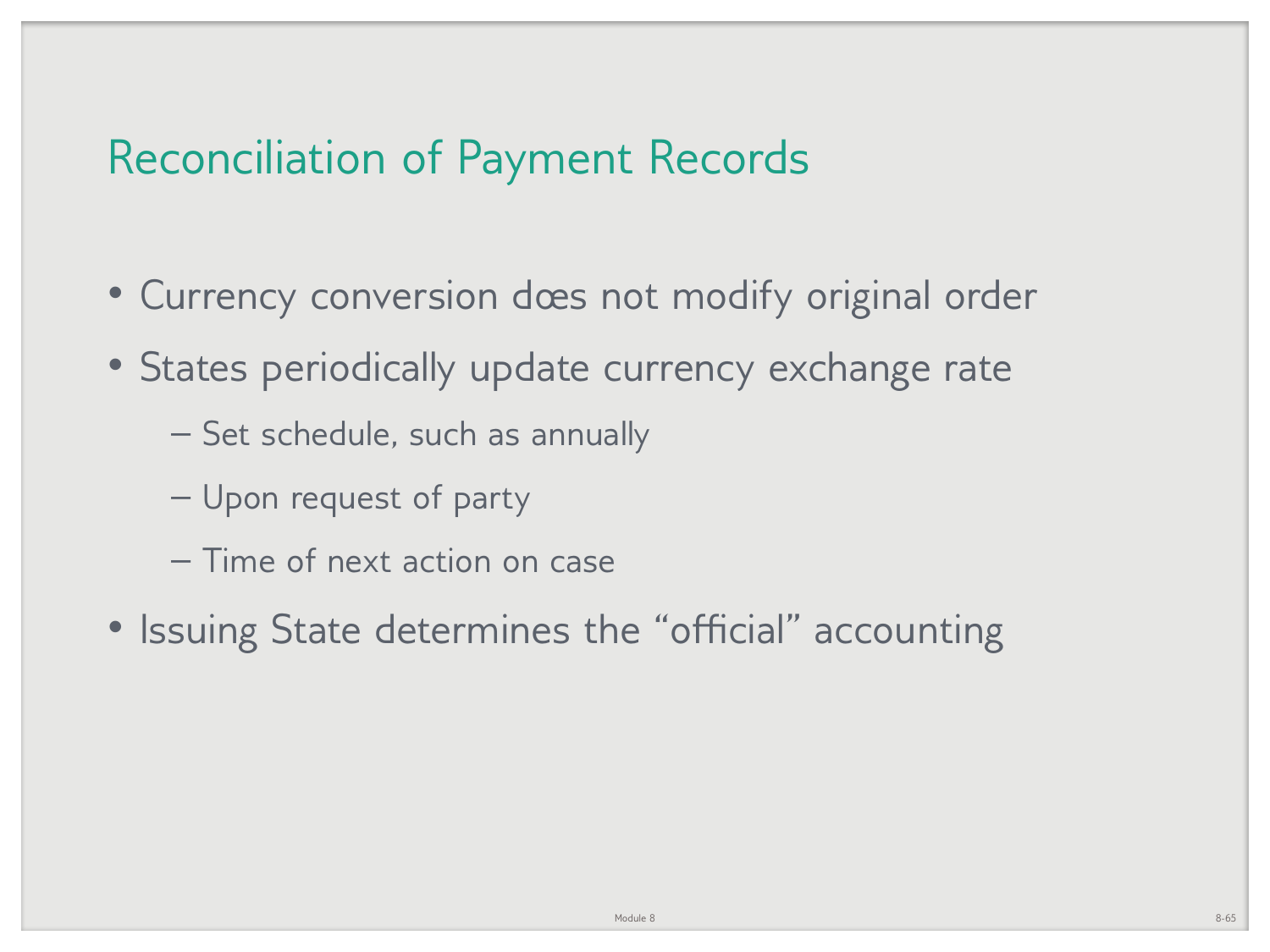

# Reconciliation of Payment Records

Currency conversion does not modify original order
States periodically update currency exchange rate
Set schedule, such as annually
Upon request of party
Time of next action on case
Issuing State determines the “official” accounting

Module 8
8-65